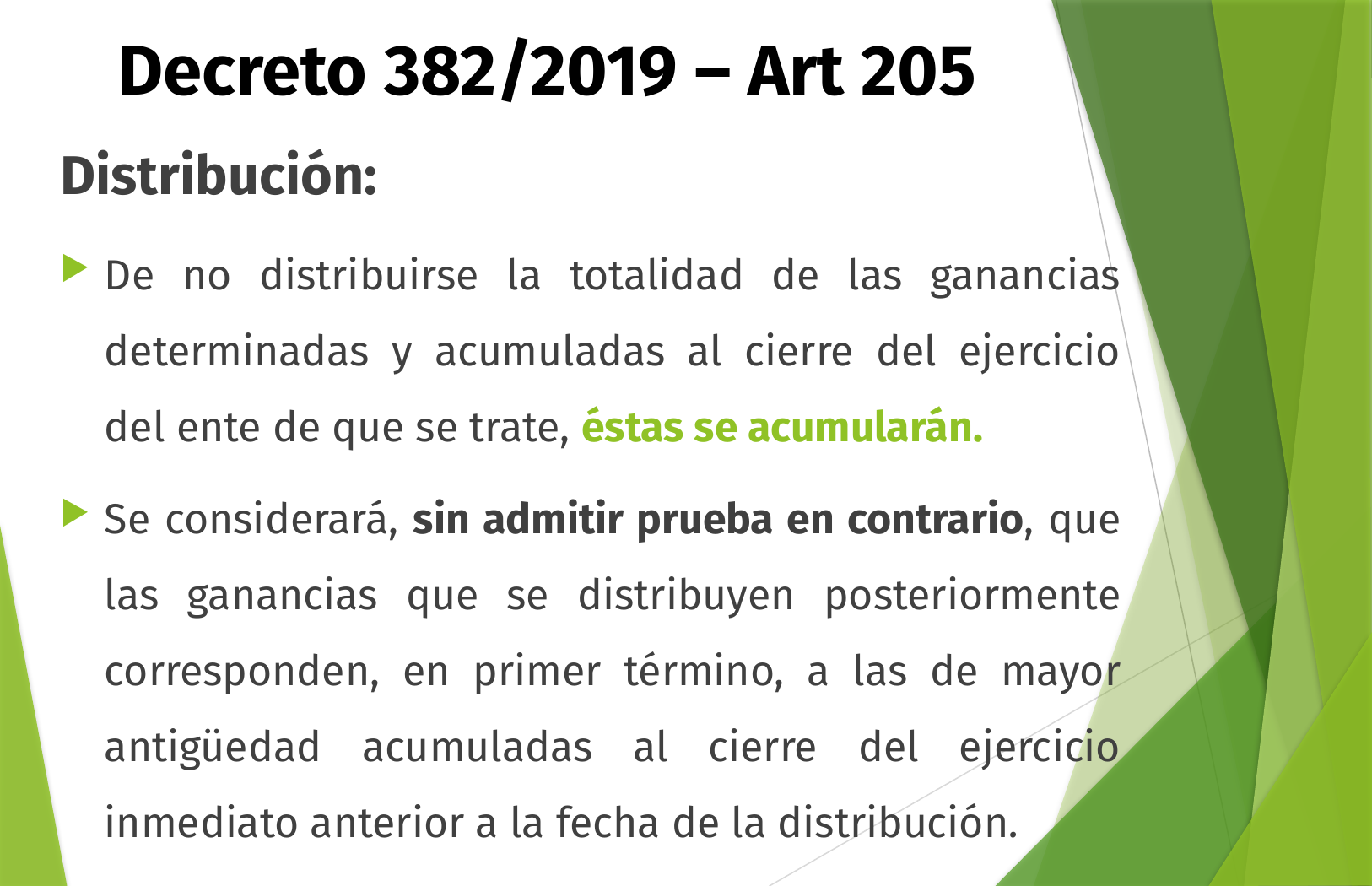

# Decreto 382/2019 – Art 205
Distribución:
De no distribuirse la totalidad de las ganancias determinadas y acumuladas al cierre del ejercicio del ente de que se trate, éstas se acumularán.
Se considerará, sin admitir prueba en contrario, que las ganancias que se distribuyen posteriormente corresponden, en primer término, a las de mayor antigüedad acumuladas al cierre del ejercicio inmediato anterior a la fecha de la distribución.